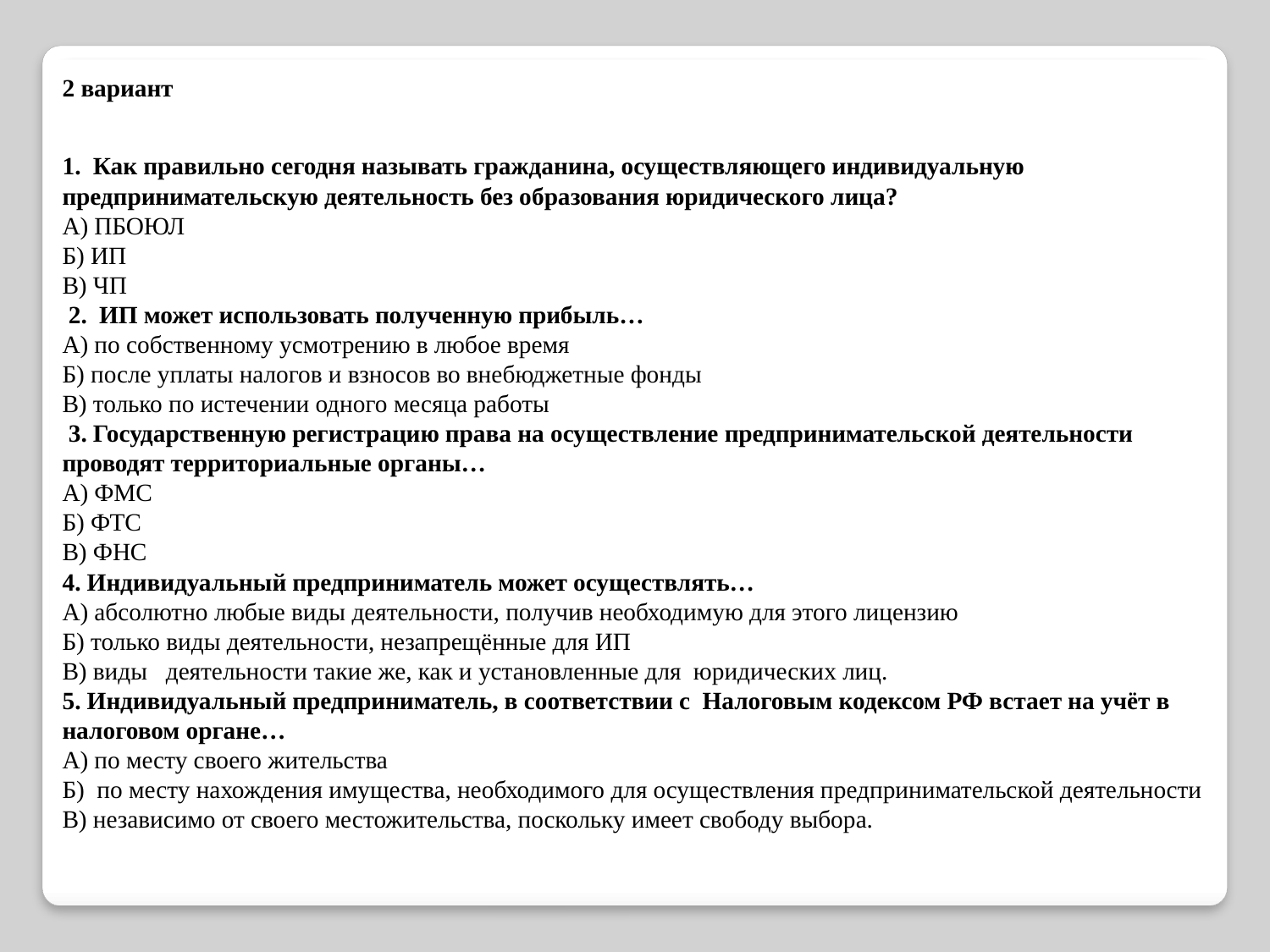

# 2 вариант   1.  Как правильно сегодня называть гражданина, осуществляющего индивидуальную предпринимательскую деятельность без образования юридического лица? А) ПБОЮЛ Б) ИП В) ЧП 2.  ИП может использовать полученную прибыль… А) по собственному усмотрению в любое время Б) после уплаты налогов и взносов во внебюджетные фонды В) только по истечении одного месяца работы  3. Государственную регистрацию права на осуществление предпринимательской деятельности проводят территориальные органы… А) ФМС Б) ФТС В) ФНС 4. Индивидуальный предприниматель может осуществлять… А) абсолютно любые виды деятельности, получив необходимую для этого лицензию Б) только виды деятельности, незапрещённые для ИП В) виды   деятельности такие же, как и установленные для  юридических лиц. 5. Индивидуальный предприниматель, в соответствии с  Налоговым кодексом РФ встает на учёт в налоговом органе… А) по месту своего жительства Б)  по месту нахождения имущества, необходимого для осуществления предпринимательской деятельности В) независимо от своего местожительства, поскольку имеет свободу выбора.